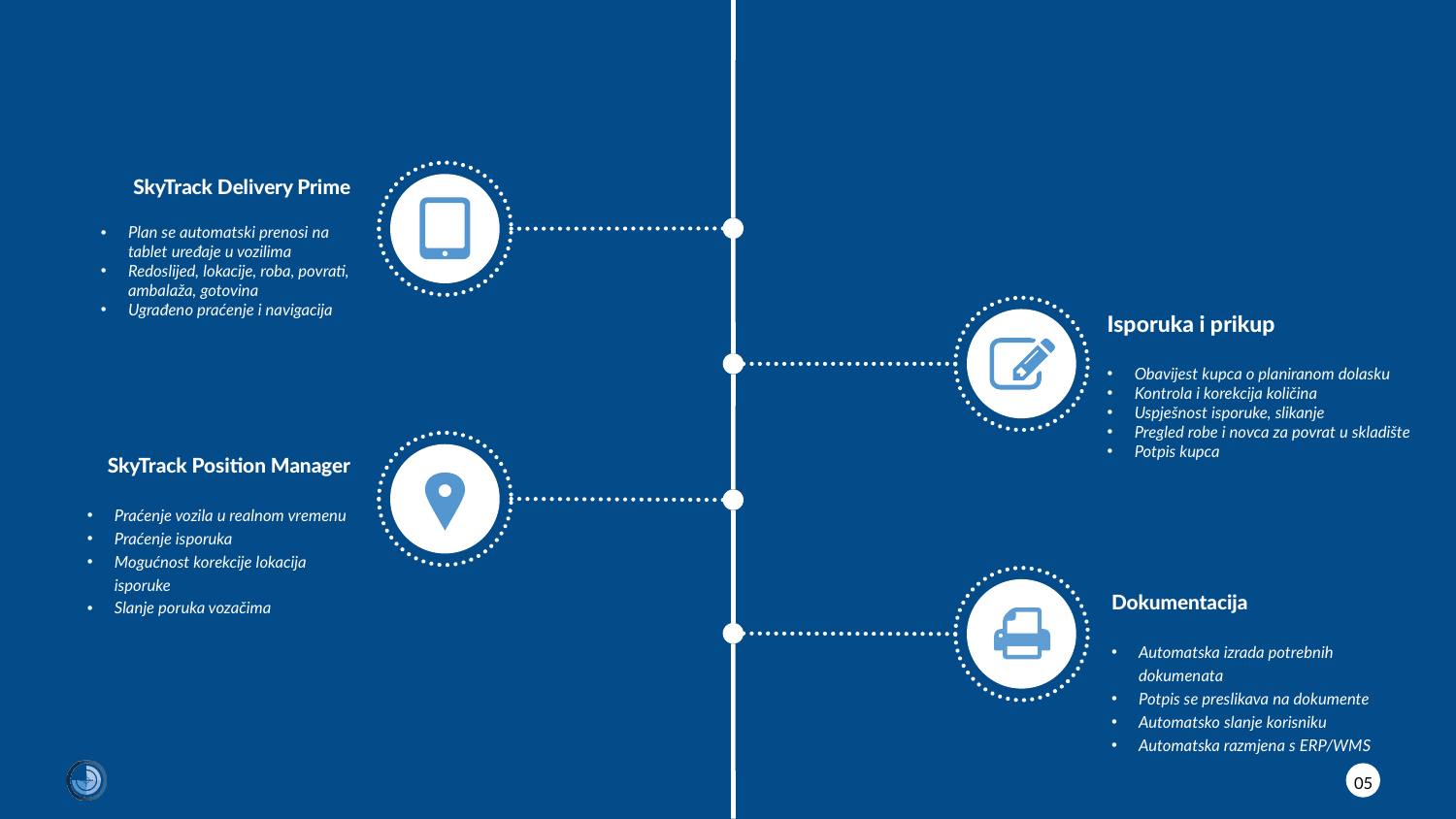

SkyTrack Delivery Prime

Plan se automatski prenosi na tablet uređaje u vozilima
Redoslijed, lokacije, roba, povrati, ambalaža, gotovina
Ugrađeno praćenje i navigacija

Isporuka i prikup

Obavijest kupca o planiranom dolasku
Kontrola i korekcija količina
Uspješnost isporuke, slikanje
Pregled robe i novca za povrat u skladište
Potpis kupca

SkyTrack Position Manager

Praćenje vozila u realnom vremenu
Praćenje isporuka
Mogućnost korekcije lokacija isporuke
Slanje poruka vozačima

Dokumentacija

Automatska izrada potrebnih dokumenata
Potpis se preslikava na dokumente
Automatsko slanje korisniku
Automatska razmjena s ERP/WMS

05